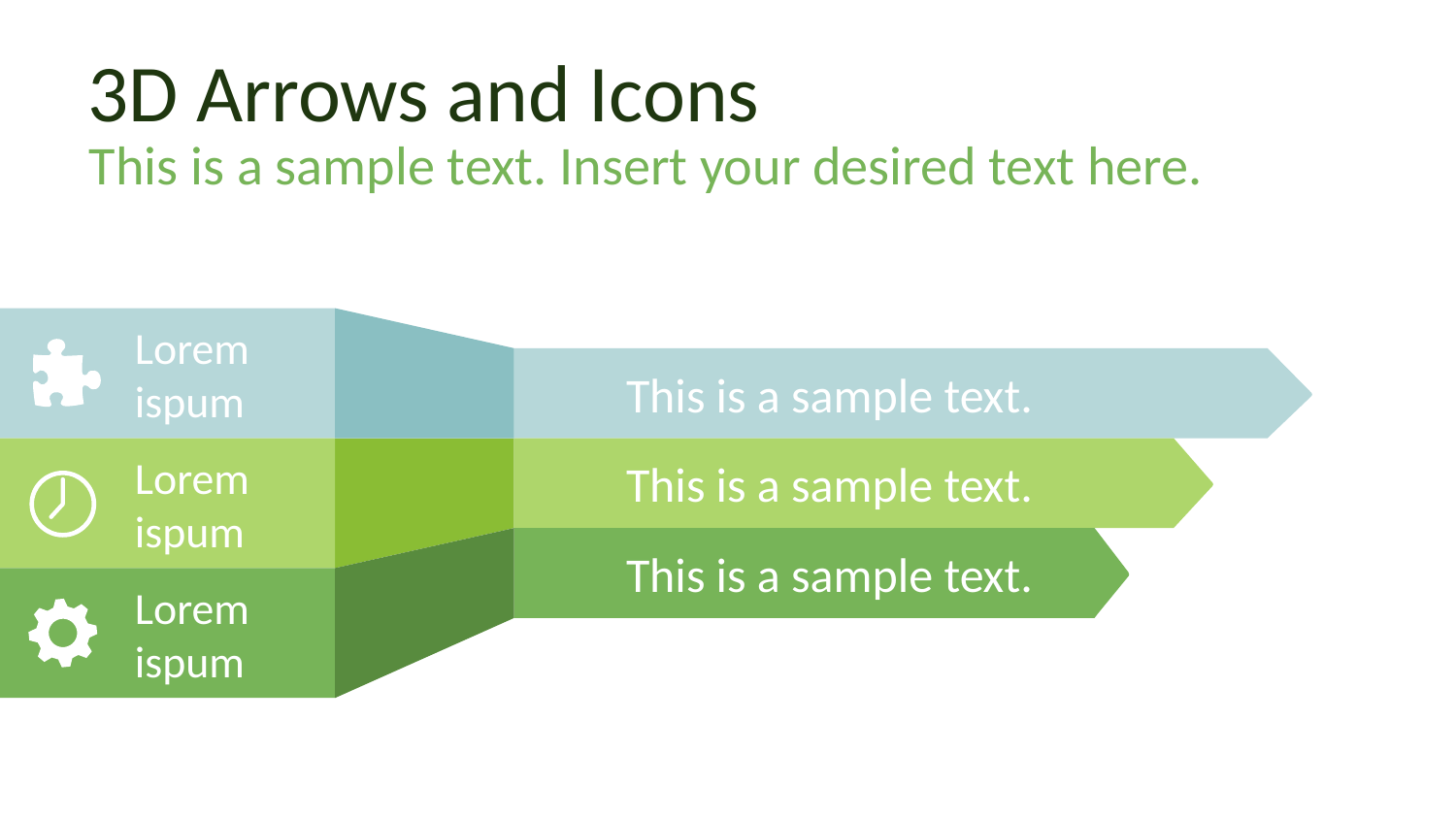

# 3D Arrows and Icons
This is a sample text. Insert your desired text here.
Lorem ispum

This is a sample text.
Lorem ispum

This is a sample text.

This is a sample text.
Lorem ispum